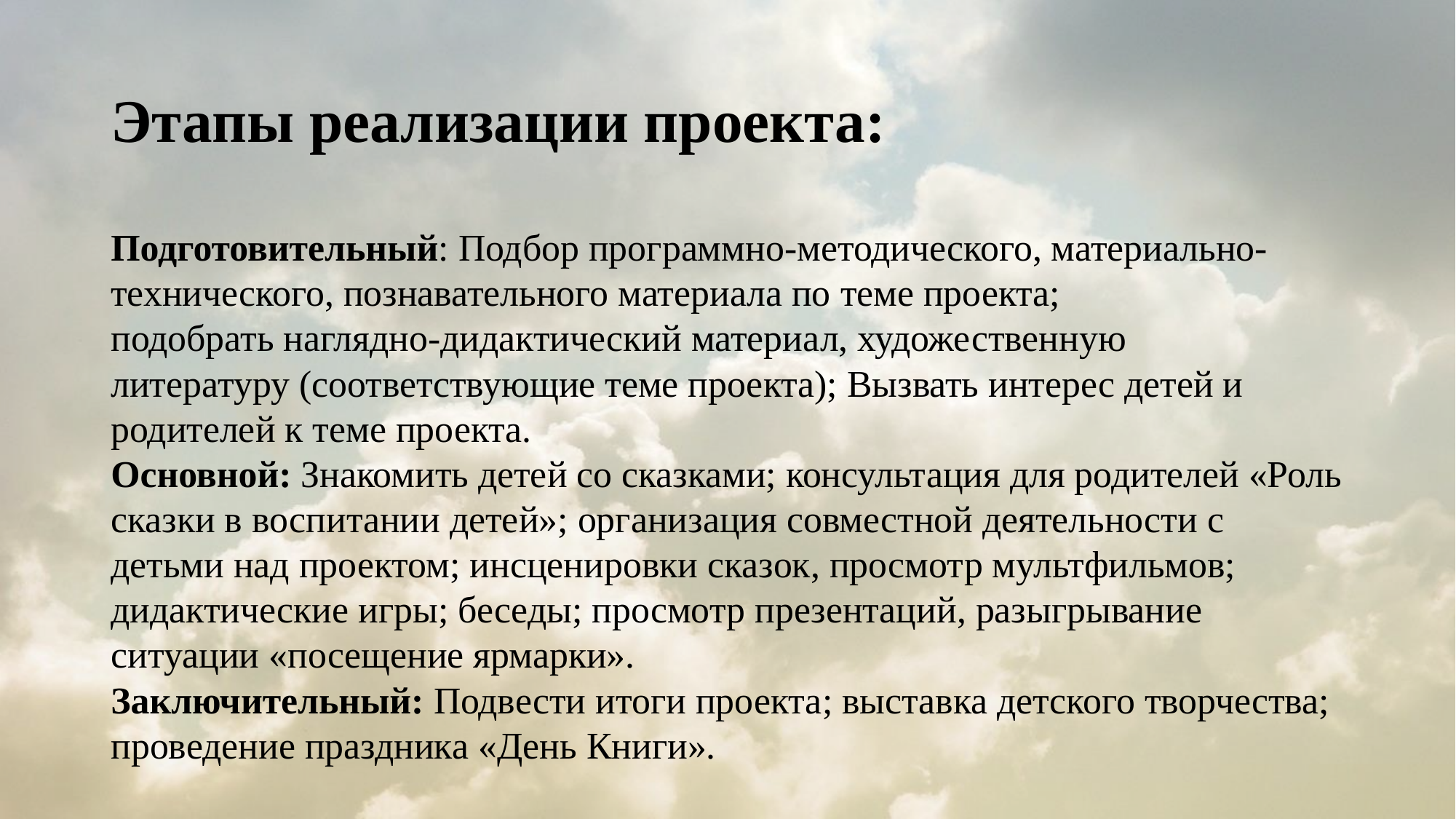

# Этапы реализации проекта:
Подготовительный: Подбор программно-методического, материально-технического, познавательного материала по теме проекта; подобрать наглядно-дидактический материал, художественную литературу (соответствующие теме проекта); Вызвать интерес детей и родителей к теме проекта.
Основной: Знакомить детей со сказками; консультация для родителей «Роль сказки в воспитании детей»; организация совместной деятельности с детьми над проектом; инсценировки сказок, просмотр мультфильмов; дидактические игры; беседы; просмотр презентаций, разыгрывание ситуации «посещение ярмарки».
Заключительный: Подвести итоги проекта; выставка детского творчества; проведение праздника «День Книги».